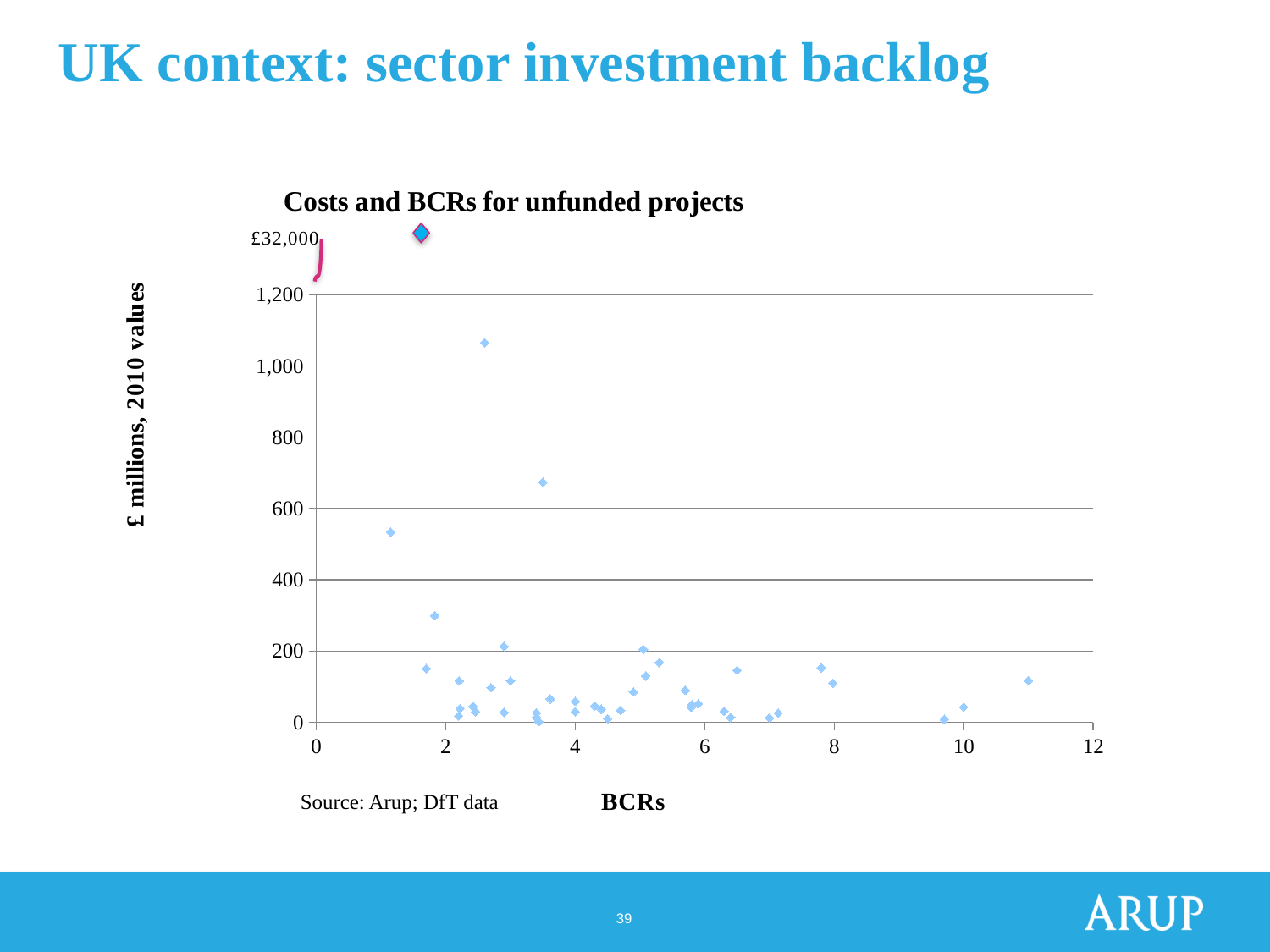

# UK context: sector investment backlog

### Chart: Costs and BCRs for unfunded projects

| Category |  |
|---|---|
Source: Arup; DfT data